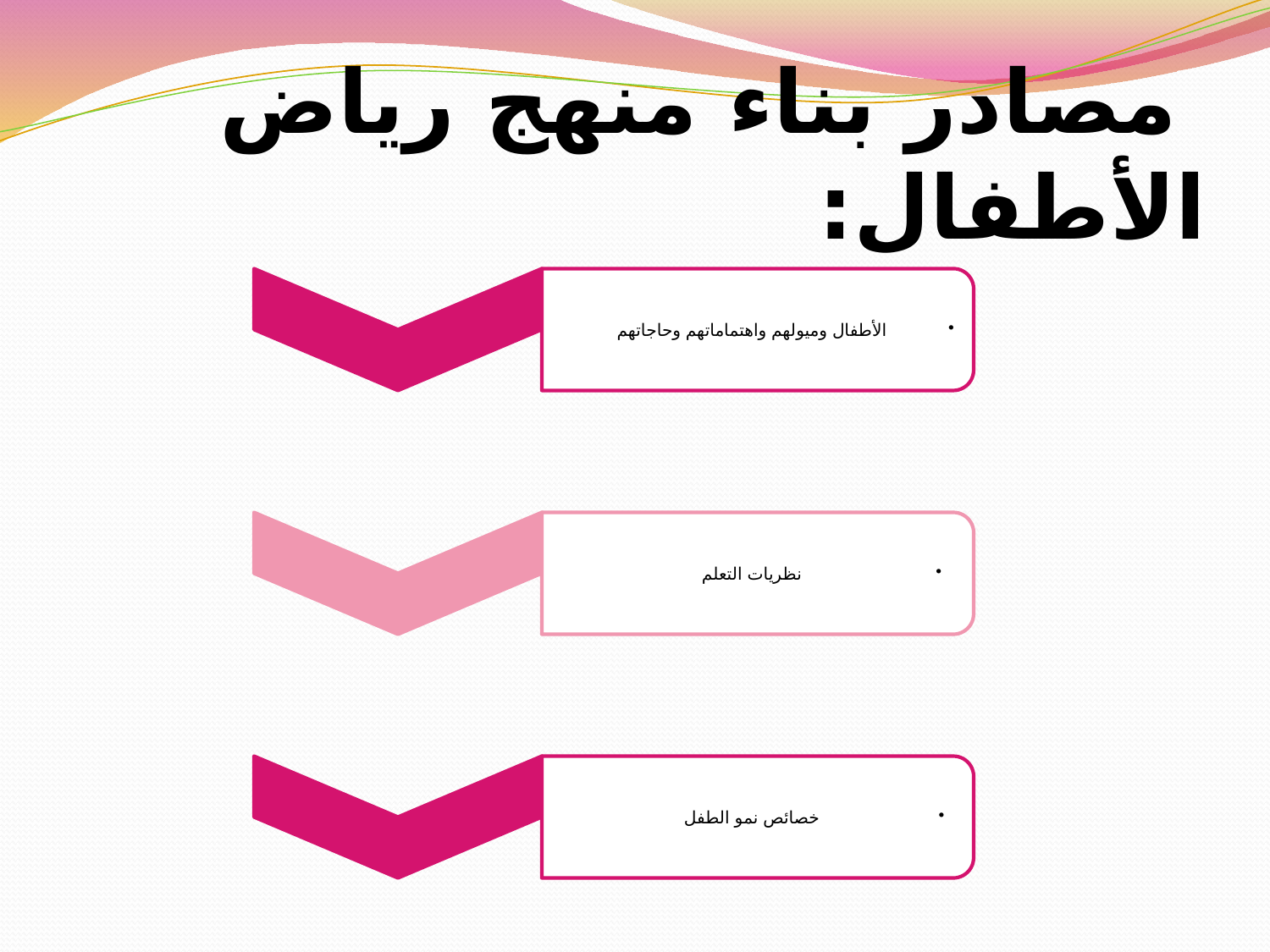

# مصادر بناء منهج رياض الأطفال:
خصائص نمو الطفل
نظريات التعلم